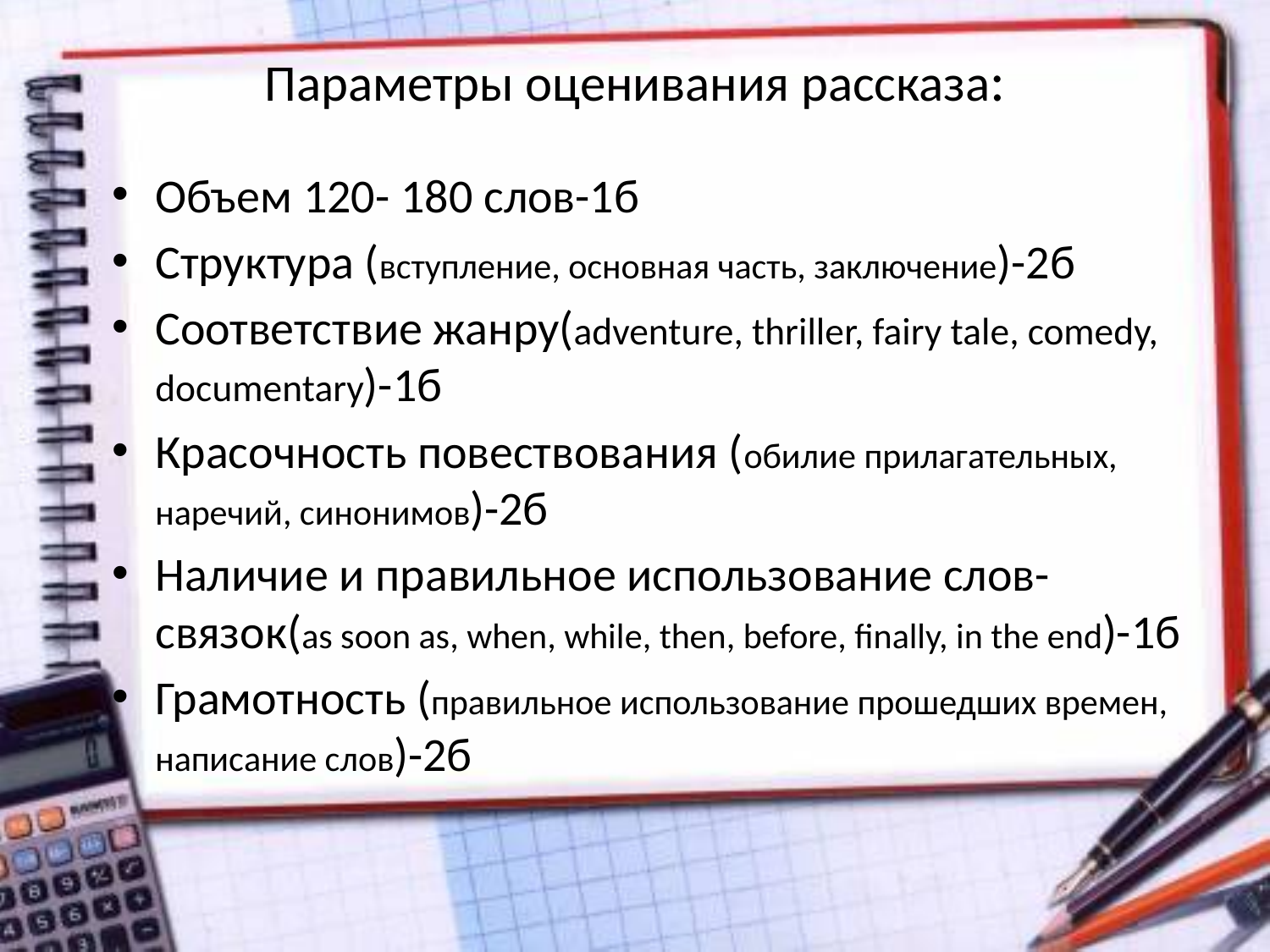

# Параметры оценивания рассказа:
Объем 120- 180 слов-1б
Структура (вступление, основная часть, заключение)-2б
Соответствие жанру(adventure, thriller, fairy tale, comedy, documentary)-1б
Красочность повествования (обилие прилагательных, наречий, синонимов)-2б
Наличие и правильное использование слов-связок(as soon as, when, while, then, before, finally, in the end)-1б
Грамотность (правильное использование прошедших времен, написание слов)-2б